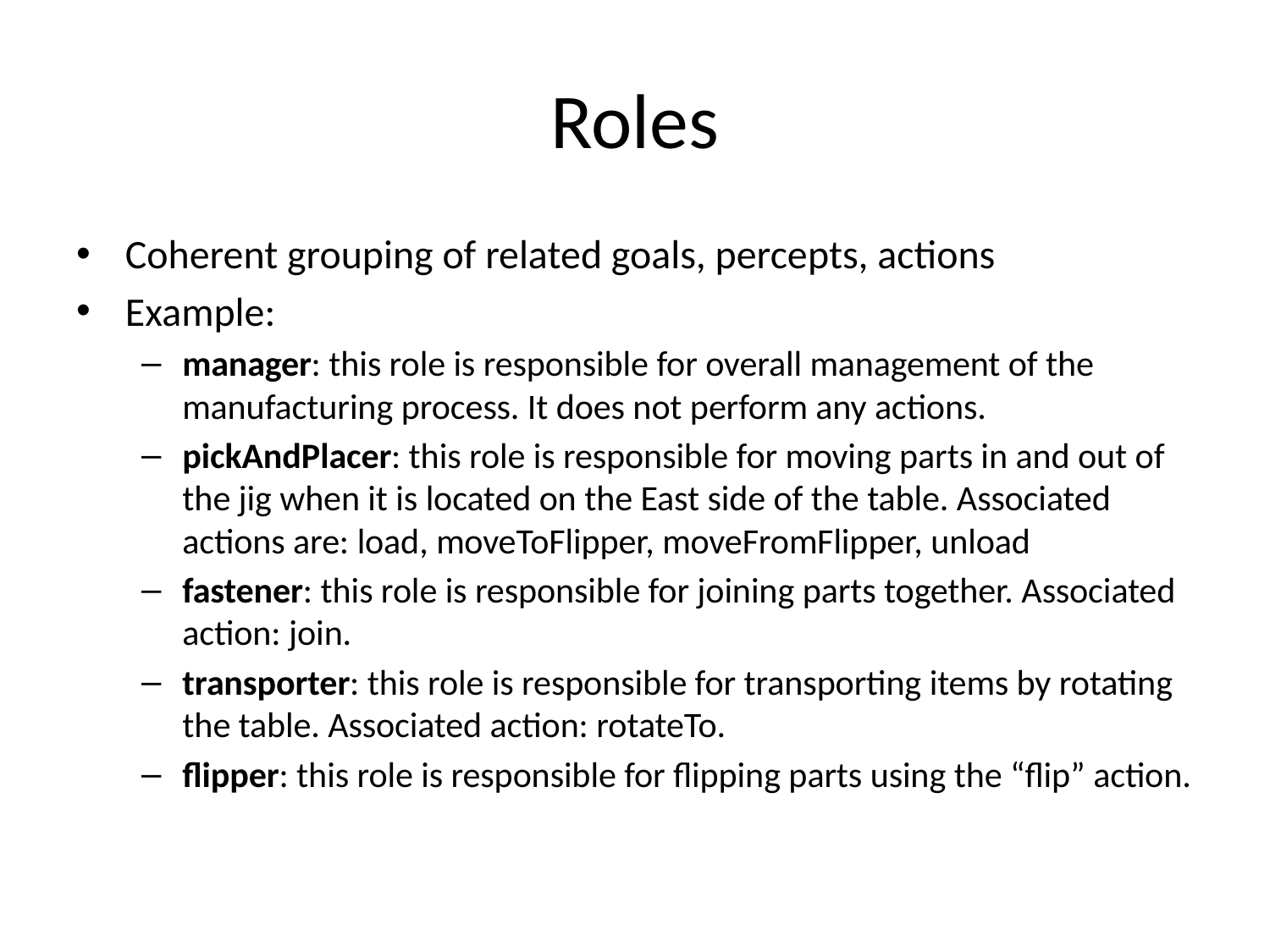

# Roles
Coherent grouping of related goals, percepts, actions
Example:
manager: this role is responsible for overall management of the manufacturing process. It does not perform any actions.
pickAndPlacer: this role is responsible for moving parts in and out of the jig when it is located on the East side of the table. Associated actions are: load, moveToFlipper, moveFromFlipper, unload
fastener: this role is responsible for joining parts together. Associated action: join.
transporter: this role is responsible for transporting items by rotating the table. Associated action: rotateTo.
flipper: this role is responsible for flipping parts using the “flip” action.